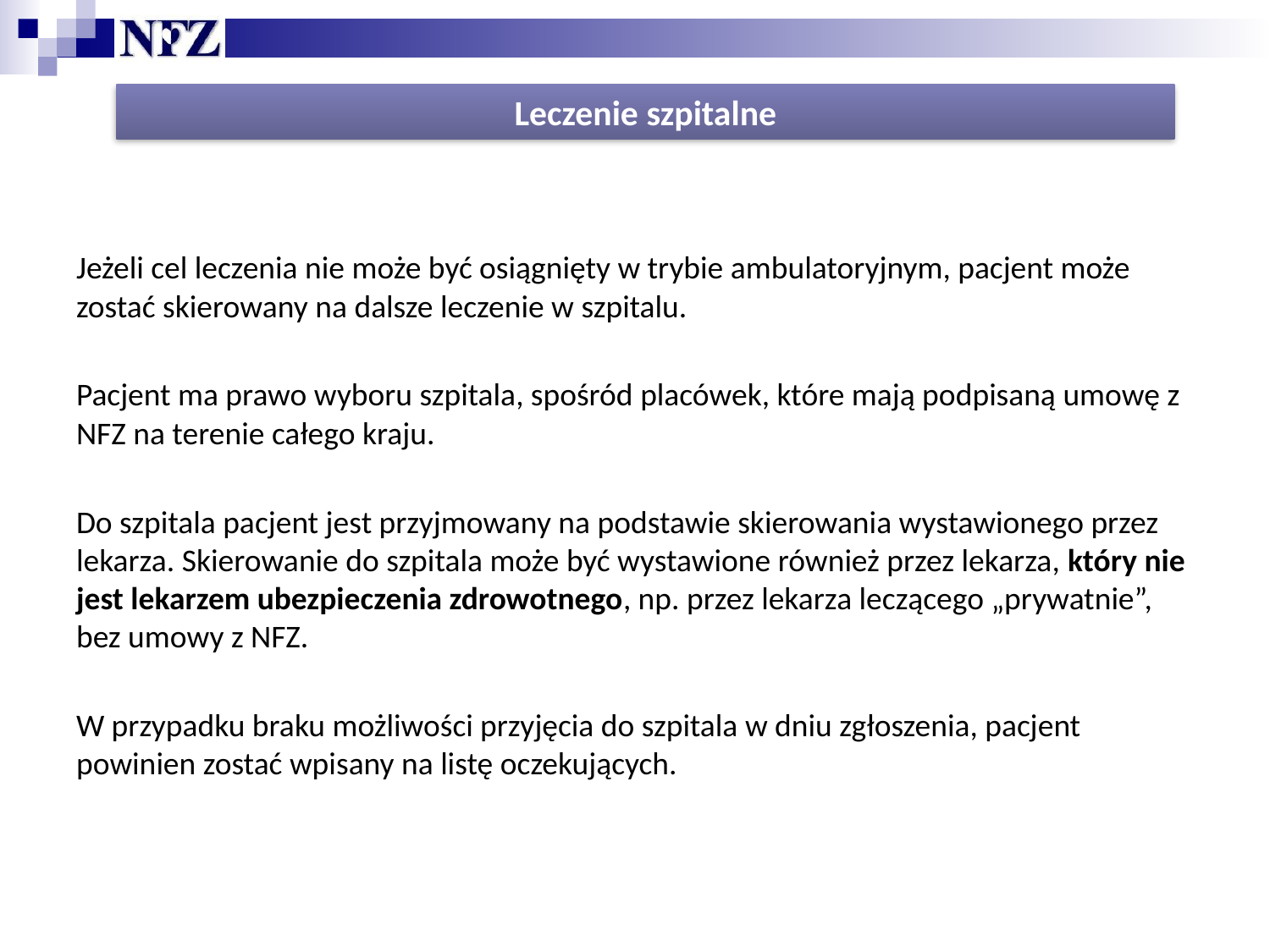

Leczenie szpitalne

Jeżeli cel leczenia nie może być osiągnięty w trybie ambulatoryjnym, pacjent może zostać skierowany na dalsze leczenie w szpitalu.

Pacjent ma prawo wyboru szpitala, spośród placówek, które mają podpisaną umowę z NFZ na terenie całego kraju.

Do szpitala pacjent jest przyjmowany na podstawie skierowania wystawionego przez lekarza. Skierowanie do szpitala może być wystawione również przez lekarza, który nie jest lekarzem ubezpieczenia zdrowotnego, np. przez lekarza leczącego „prywatnie”, bez umowy z NFZ.

W przypadku braku możliwości przyjęcia do szpitala w dniu zgłoszenia, pacjent powinien zostać wpisany na listę oczekujących.